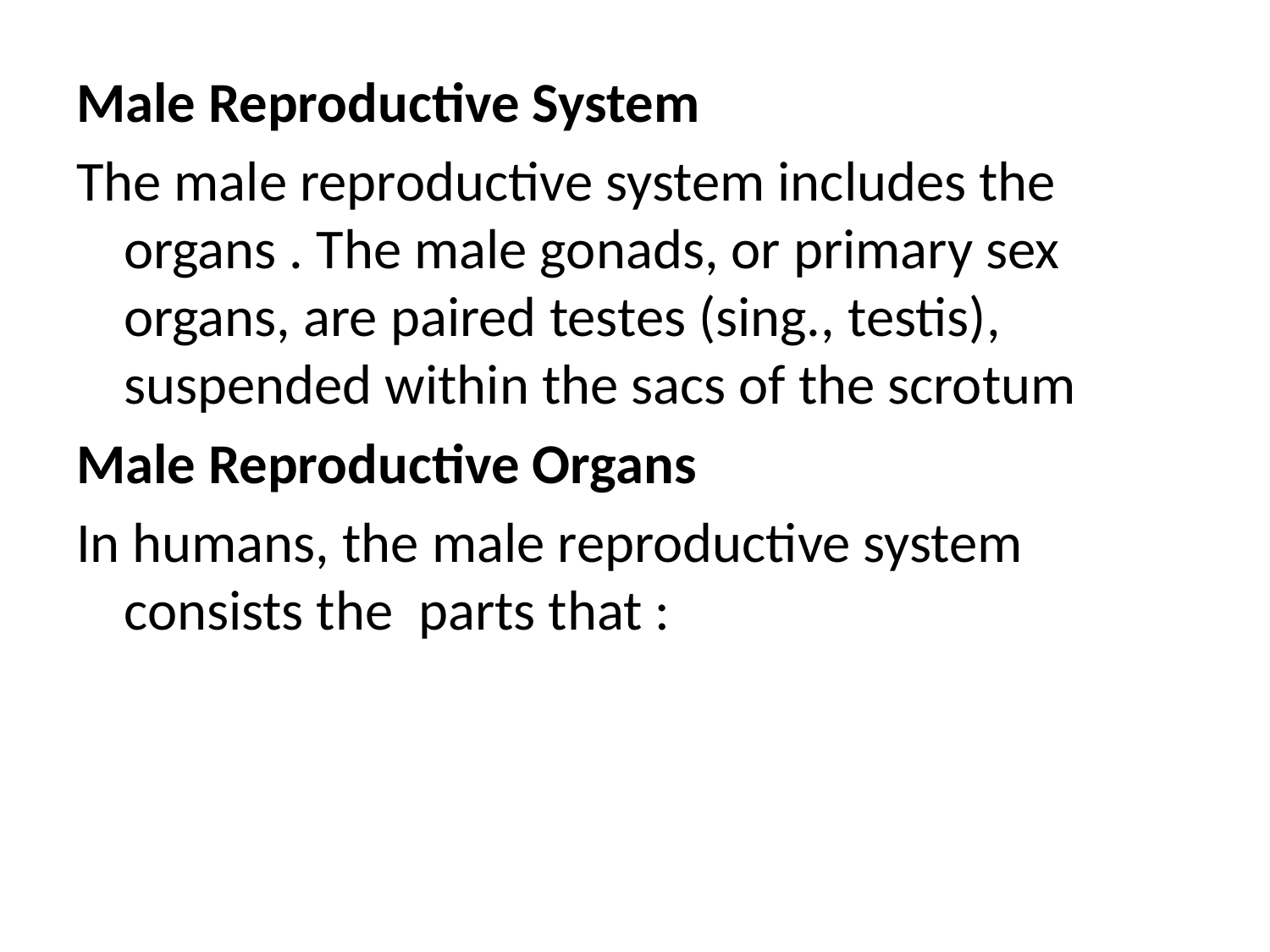

#
Male Reproductive System
The male reproductive system includes the organs . The male gonads, or primary sex organs, are paired testes (sing., testis), suspended within the sacs of the scrotum
Male Reproductive Organs
In humans, the male reproductive system consists the  parts that :